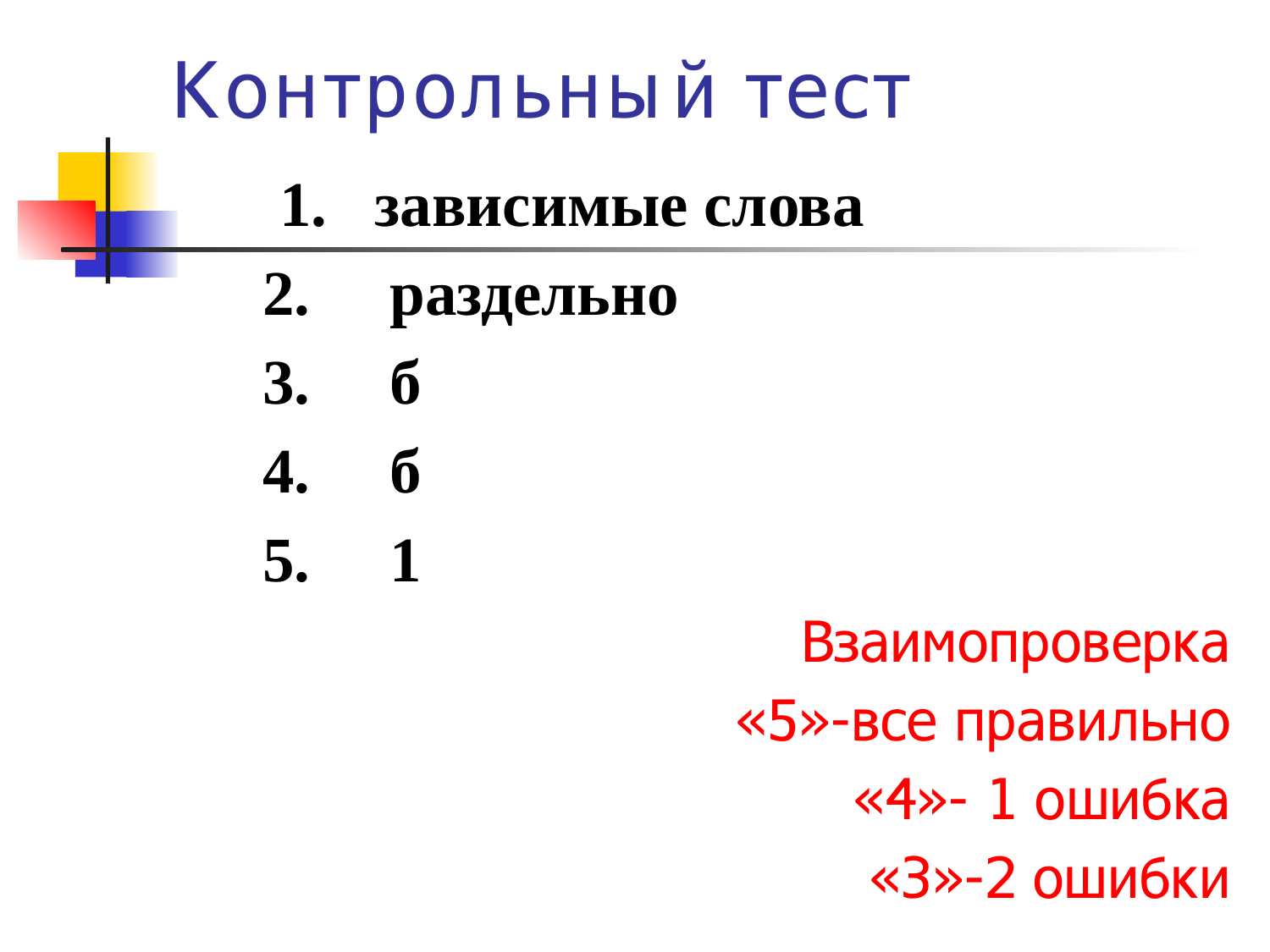

# Контрольный тест
      1.   зависимые слова
      2.     раздельно
      3.     б
      4.     б
      5.     1
     Взаимопроверка
«5»-все правильно
 «4»- 1 ошибка
 «3»-2 ошибки